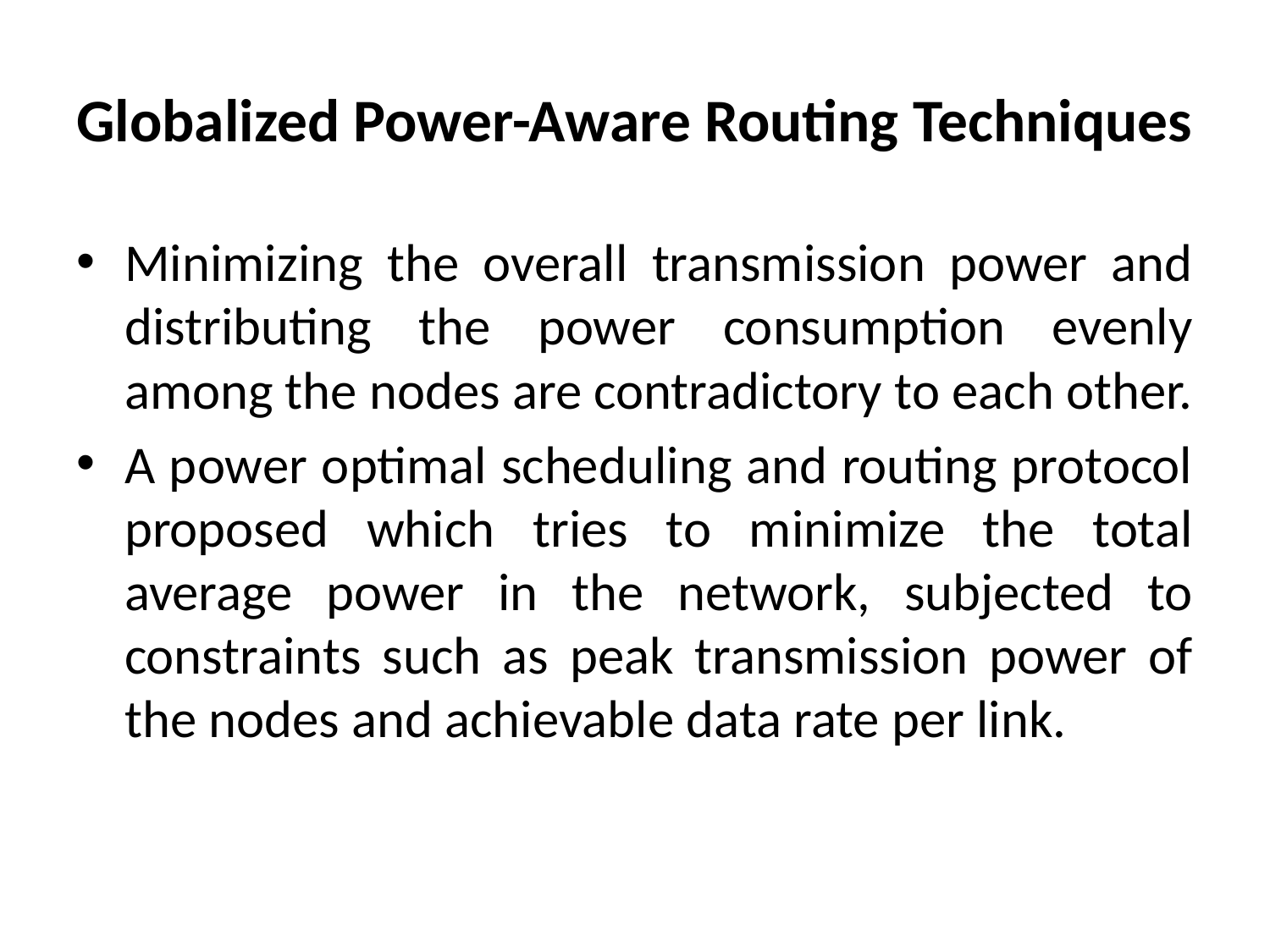

# Globalized Power-Aware Routing Techniques
Minimizing the overall transmission power and distributing the power consumption evenly among the nodes are contradictory to each other.
A power optimal scheduling and routing protocol proposed which tries to minimize the total average power in the network, subjected to constraints such as peak transmission power of the nodes and achievable data rate per link.